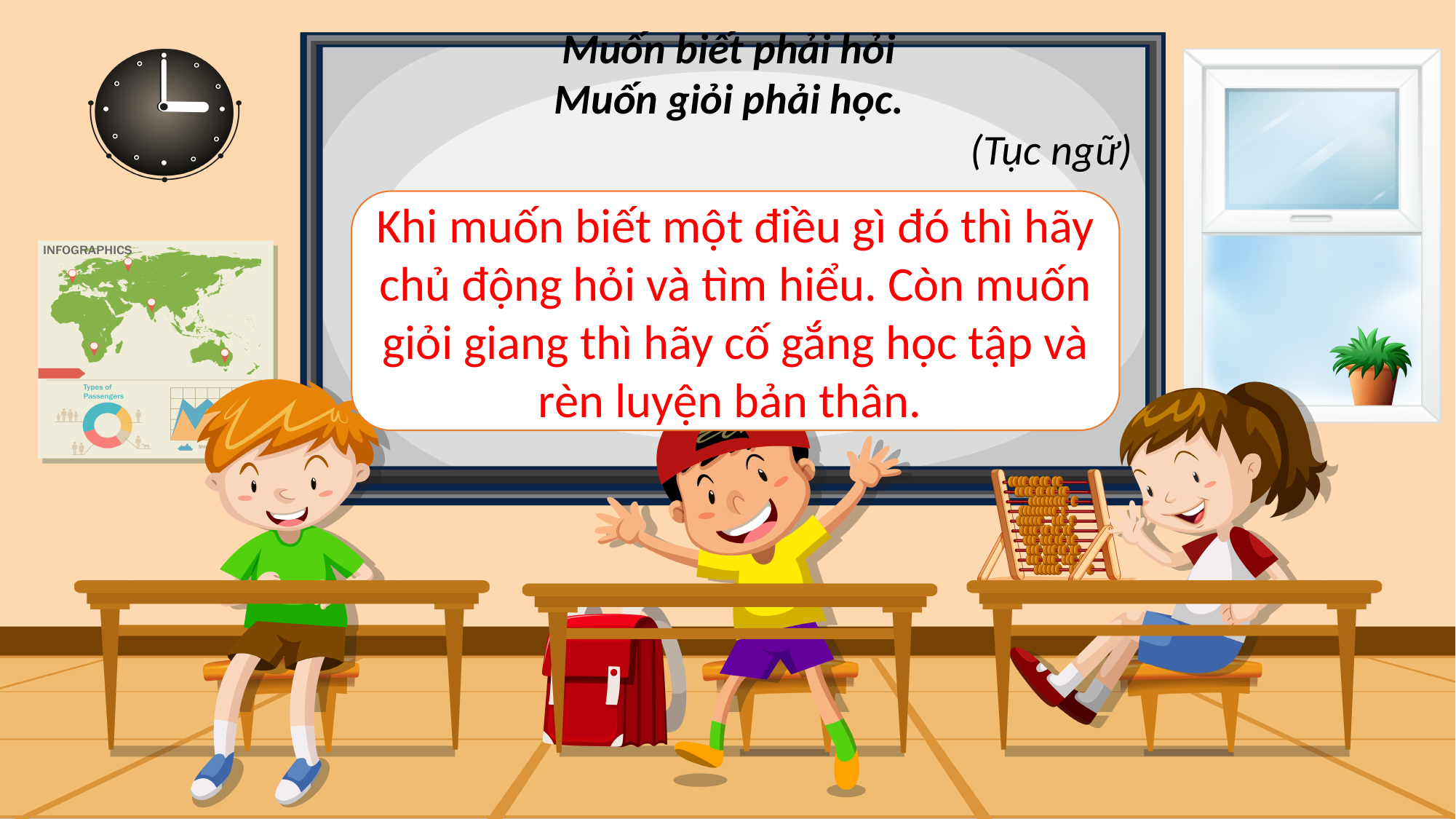

Muốn biết phải hỏi
Muốn giỏi phải học.
(Tục ngữ)
Khi muốn biết một điều gì đó thì hãy chủ động hỏi và tìm hiểu. Còn muốn giỏi giang thì hãy cố gắng học tập và rèn luyện bản thân.